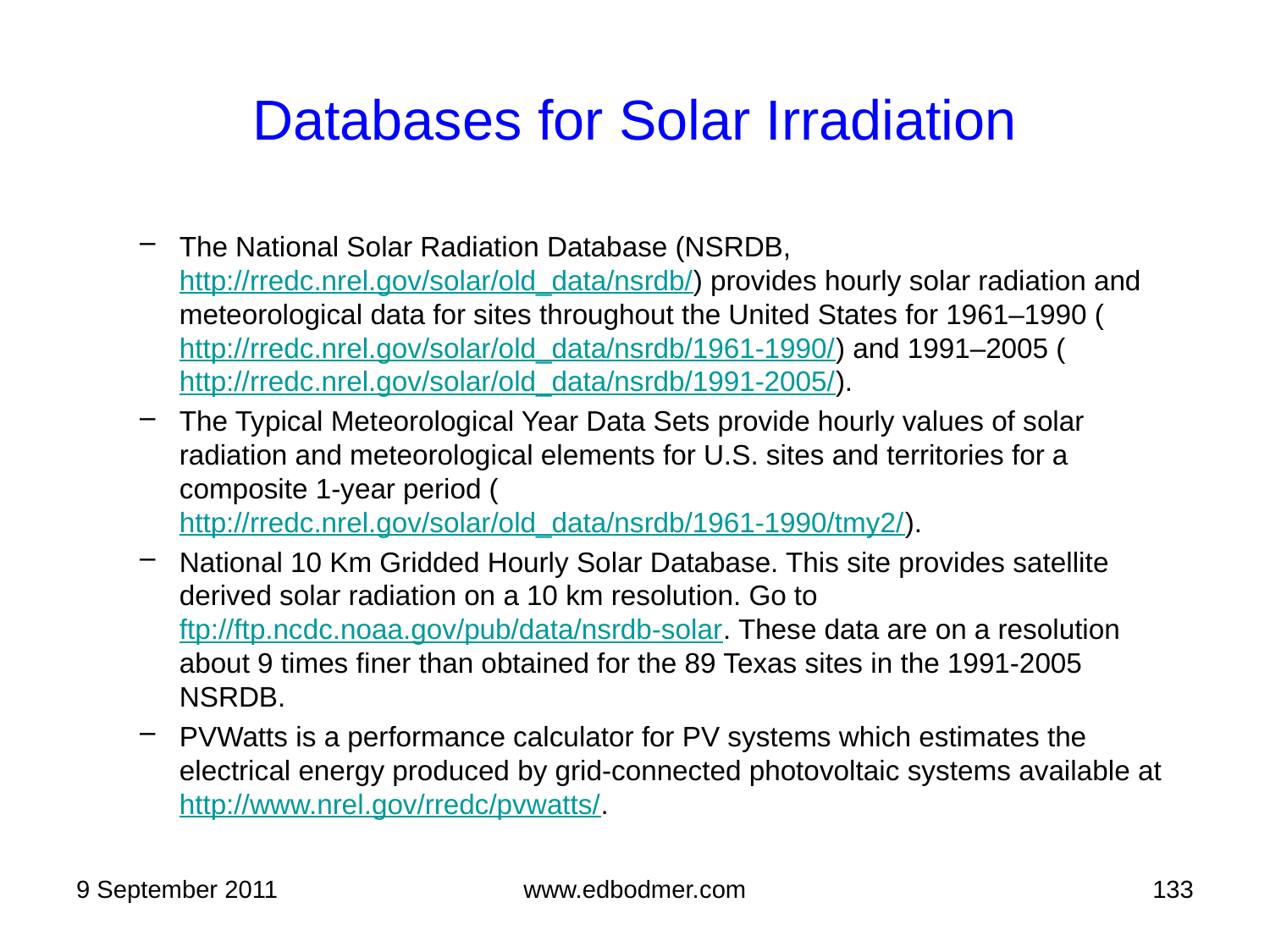

# Databases for Solar Irradiation
The National Solar Radiation Database (NSRDB, http://rredc.nrel.gov/solar/old_data/nsrdb/) provides hourly solar radiation and meteorological data for sites throughout the United States for 1961–1990 (http://rredc.nrel.gov/solar/old_data/nsrdb/1961-1990/) and 1991–2005 (http://rredc.nrel.gov/solar/old_data/nsrdb/1991-2005/).
The Typical Meteorological Year Data Sets provide hourly values of solar radiation and meteorological elements for U.S. sites and territories for a composite 1-year period (http://rredc.nrel.gov/solar/old_data/nsrdb/1961-1990/tmy2/).
National 10 Km Gridded Hourly Solar Database. This site provides satellite derived solar radiation on a 10 km resolution. Go to ftp://ftp.ncdc.noaa.gov/pub/data/nsrdb-solar. These data are on a resolution about 9 times finer than obtained for the 89 Texas sites in the 1991-2005 NSRDB.
PVWatts is a performance calculator for PV systems which estimates the electrical energy produced by grid-connected photovoltaic systems available at http://www.nrel.gov/rredc/pvwatts/.

9 September 2011
www.edbodmer.com
133